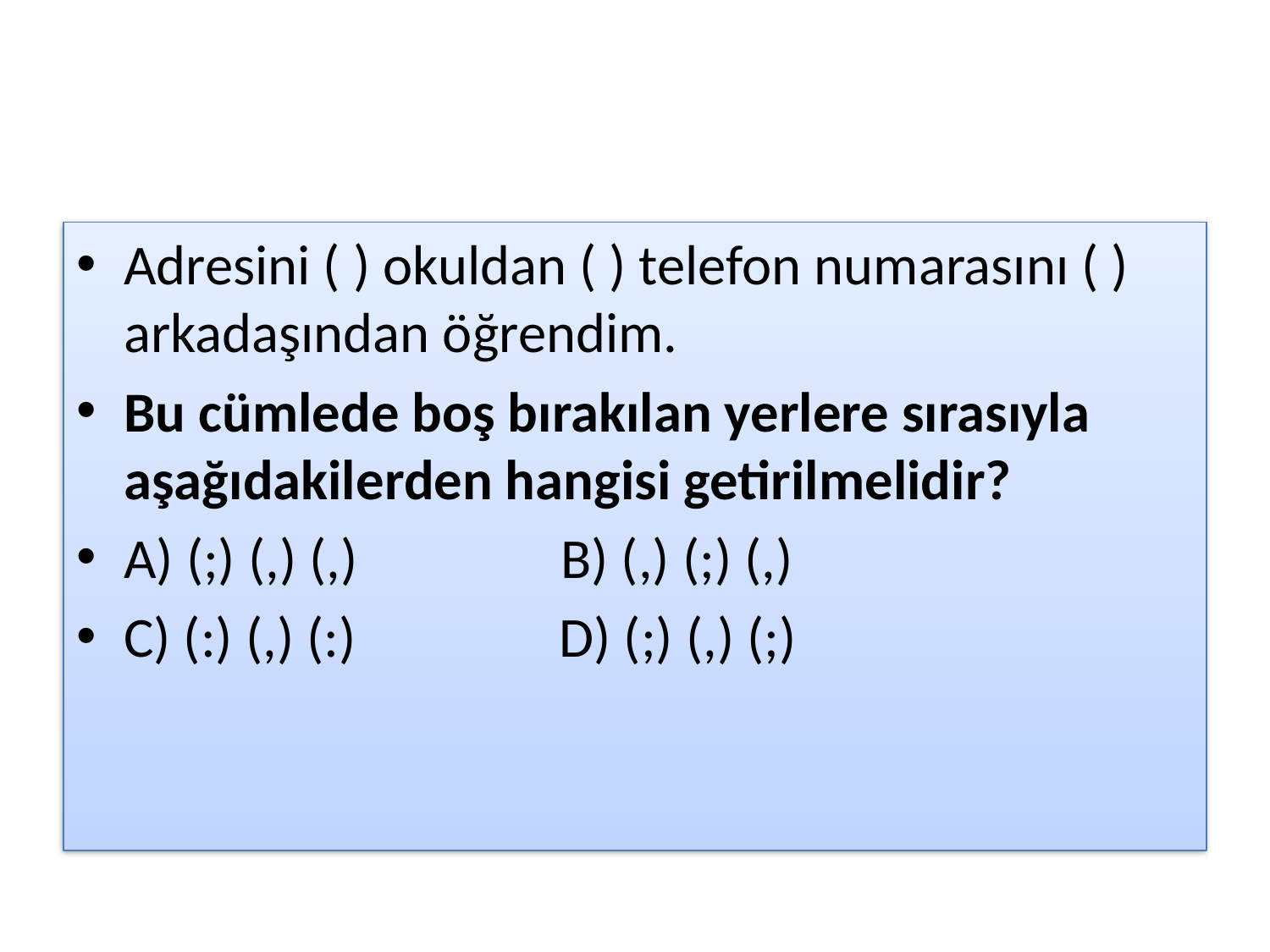

#
Adresini ( ) okuldan ( ) telefon numarasını ( ) arkadaşından öğrendim.
Bu cümlede boş bırakılan yerlere sırasıyla aşağıdakilerden hangisi getirilmelidir?
A) (;) (,) (,)                B) (,) (;) (,)
C) (:) (,) (:)                D) (;) (,) (;)